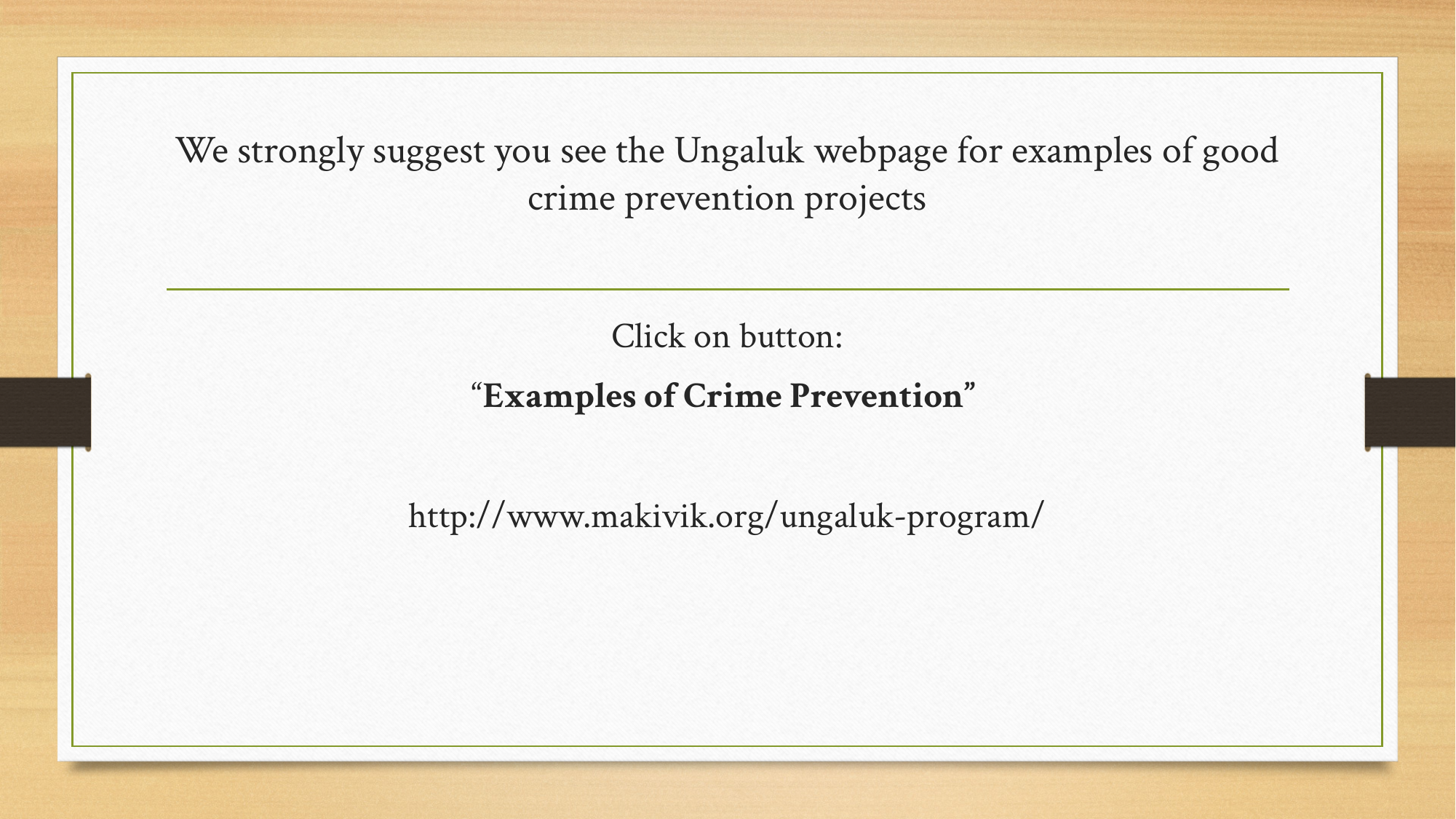

# We strongly suggest you see the Ungaluk webpage for examples of good crime prevention projects
Click on button:
“Examples of Crime Prevention”

http://www.makivik.org/ungaluk-program/